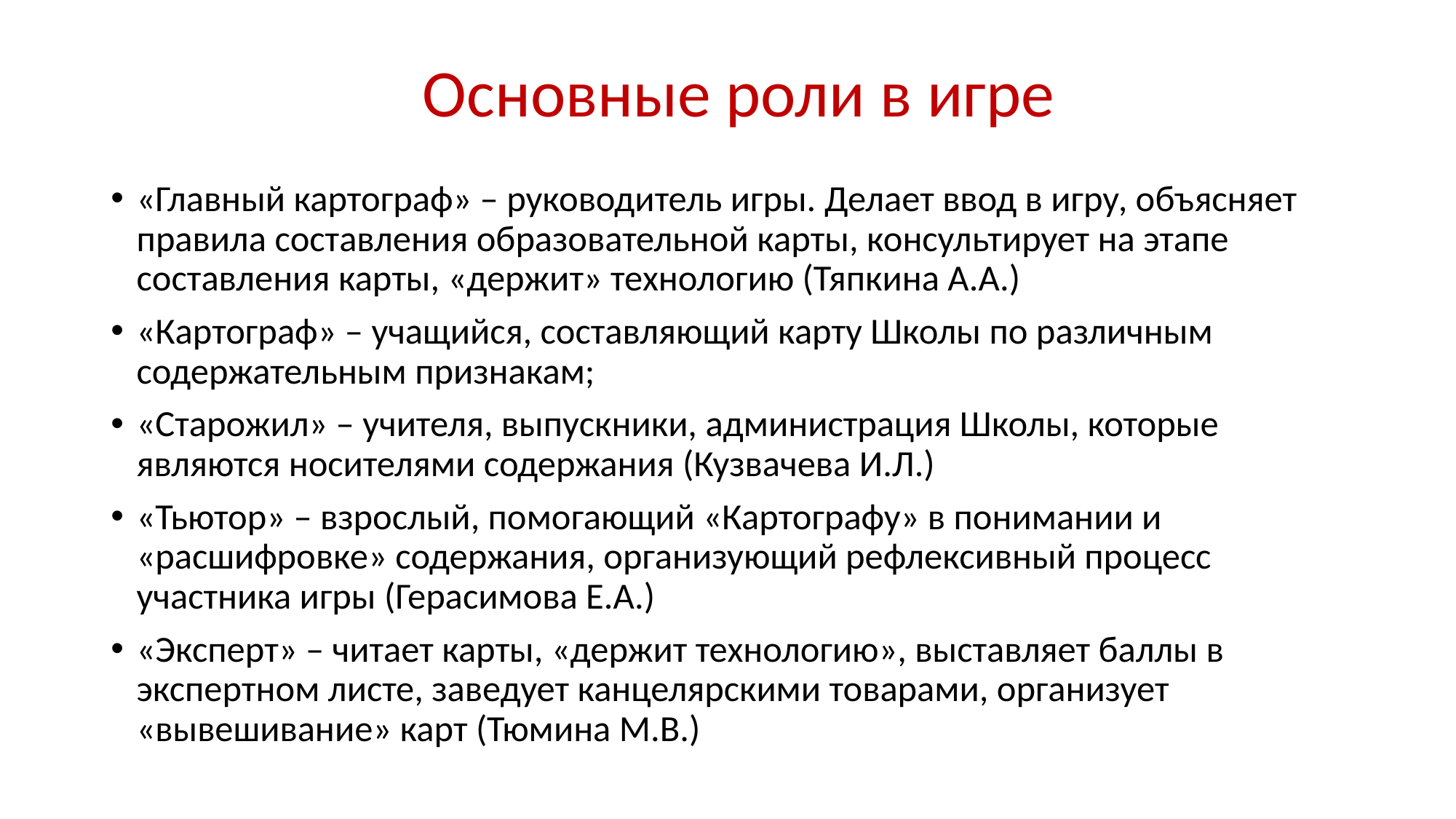

# Основные роли в игре
«Главный картограф» – руководитель игры. Делает ввод в игру, объясняет правила составления образовательной карты, консультирует на этапе составления карты, «держит» технологию (Тяпкина А.А.)
«Картограф» – учащийся, составляющий карту Школы по различным содержательным признакам;
«Старожил» – учителя, выпускники, администрация Школы, которые являются носителями содержания (Кузвачева И.Л.)
«Тьютор» – взрослый, помогающий «Картографу» в понимании и «расшифровке» содержания, организующий рефлексивный процесс участника игры (Герасимова Е.А.)
«Эксперт» – читает карты, «держит технологию», выставляет баллы в экспертном листе, заведует канцелярскими товарами, организует «вывешивание» карт (Тюмина М.В.)